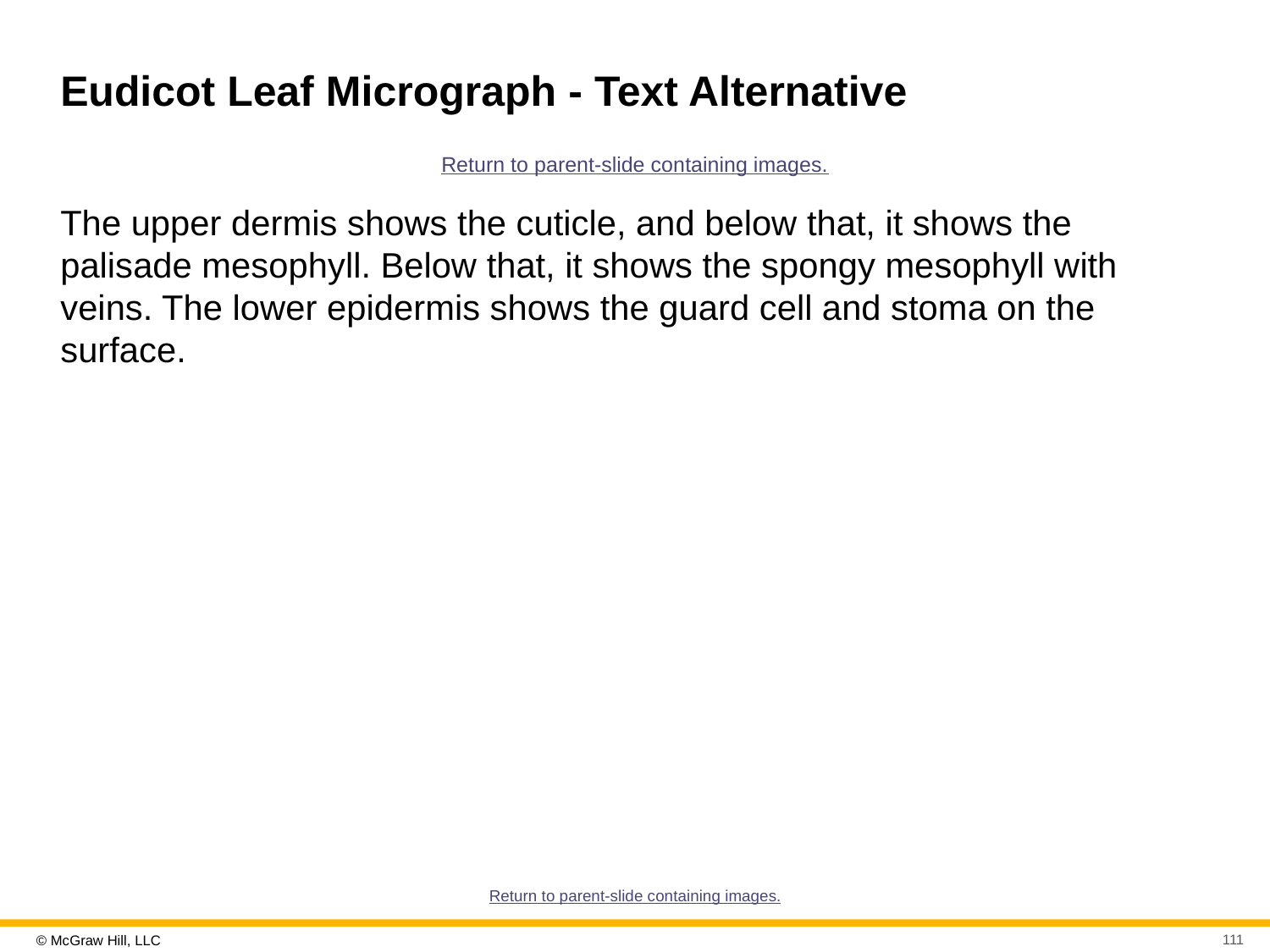

# Eudicot Leaf Micrograph - Text Alternative
Return to parent-slide containing images.
The upper dermis shows the cuticle, and below that, it shows the palisade mesophyll. Below that, it shows the spongy mesophyll with veins. The lower epidermis shows the guard cell and stoma on the surface.
Return to parent-slide containing images.
111